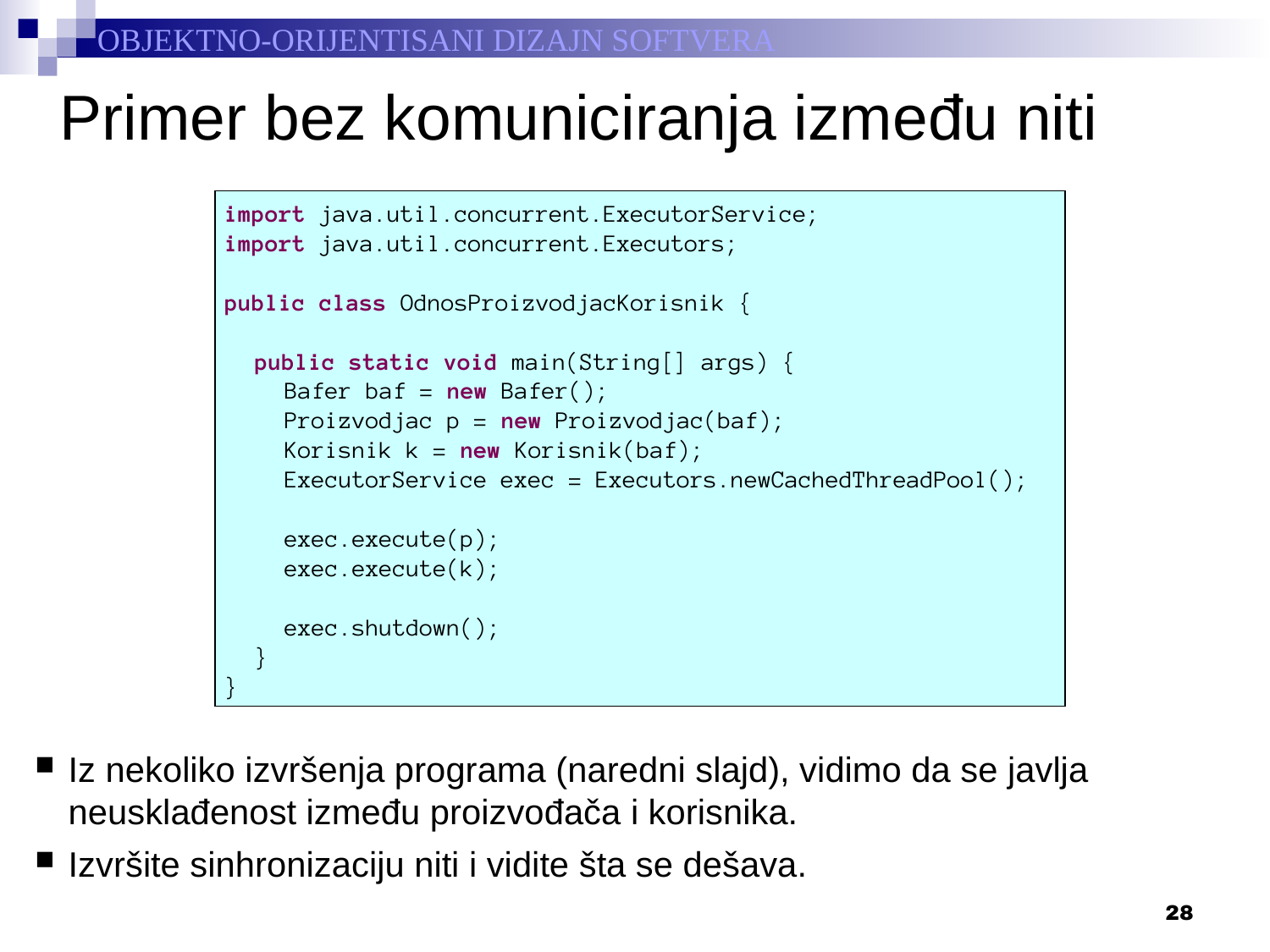

# Primer bez komuniciranja između niti
import java.util.concurrent.ExecutorService;
import java.util.concurrent.Executors;

public class OdnosProizvodjacKorisnik {

	public static void main(String[] args) {
		Bafer baf = new Bafer();
		Proizvodjac p = new Proizvodjac(baf);
		Korisnik k = new Korisnik(baf);
		ExecutorService exec = Executors.newCachedThreadPool();

		exec.execute(p);
		exec.execute(k);

		exec.shutdown();
	}
}
Iz nekoliko izvršenja programa (naredni slajd), vidimo da se javlja neusklađenost između proizvođača i korisnika.
Izvršite sinhronizaciju niti i vidite šta se dešava.
28